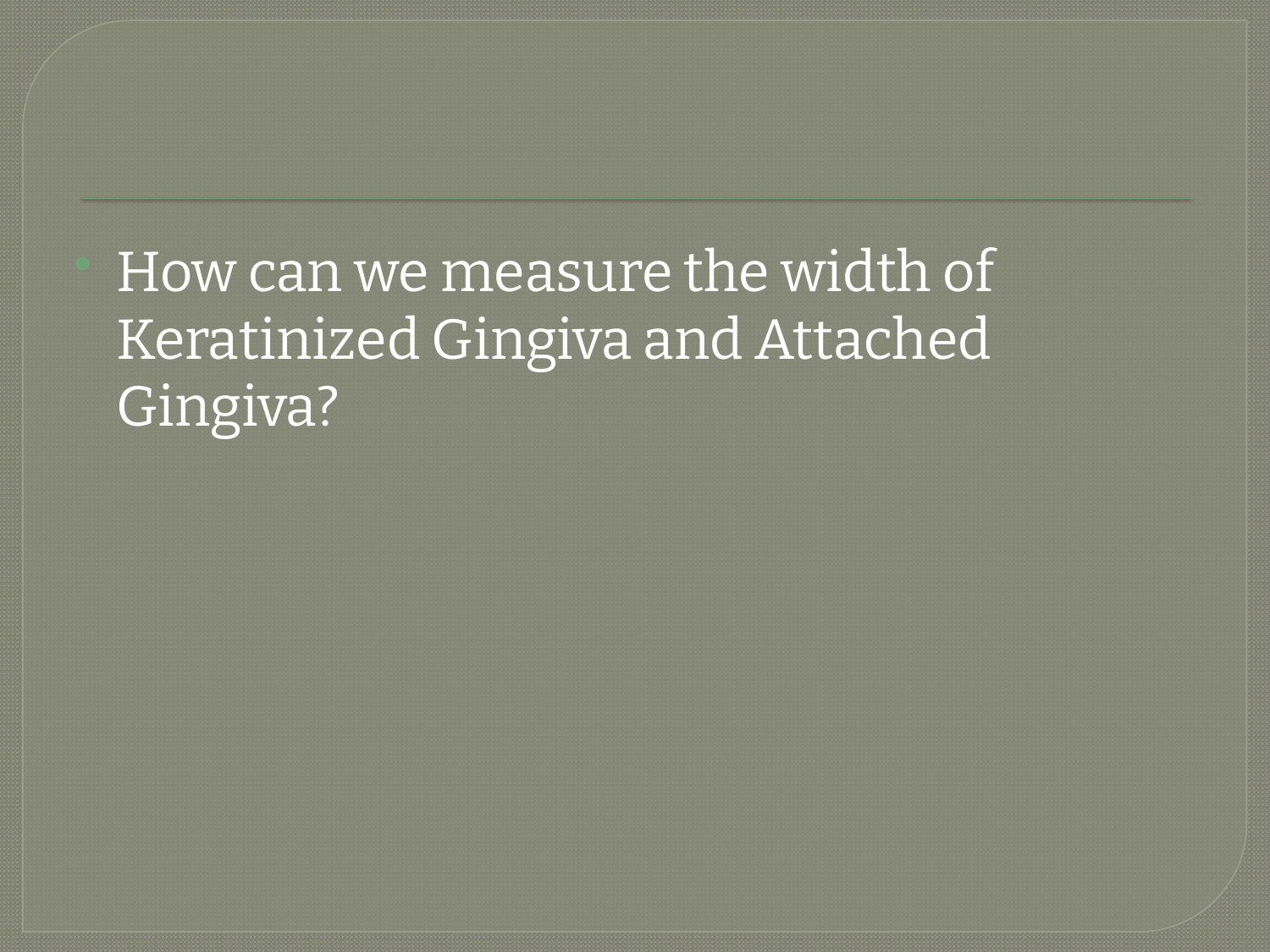

#
How can we measure the width of Keratinized Gingiva and Attached Gingiva?